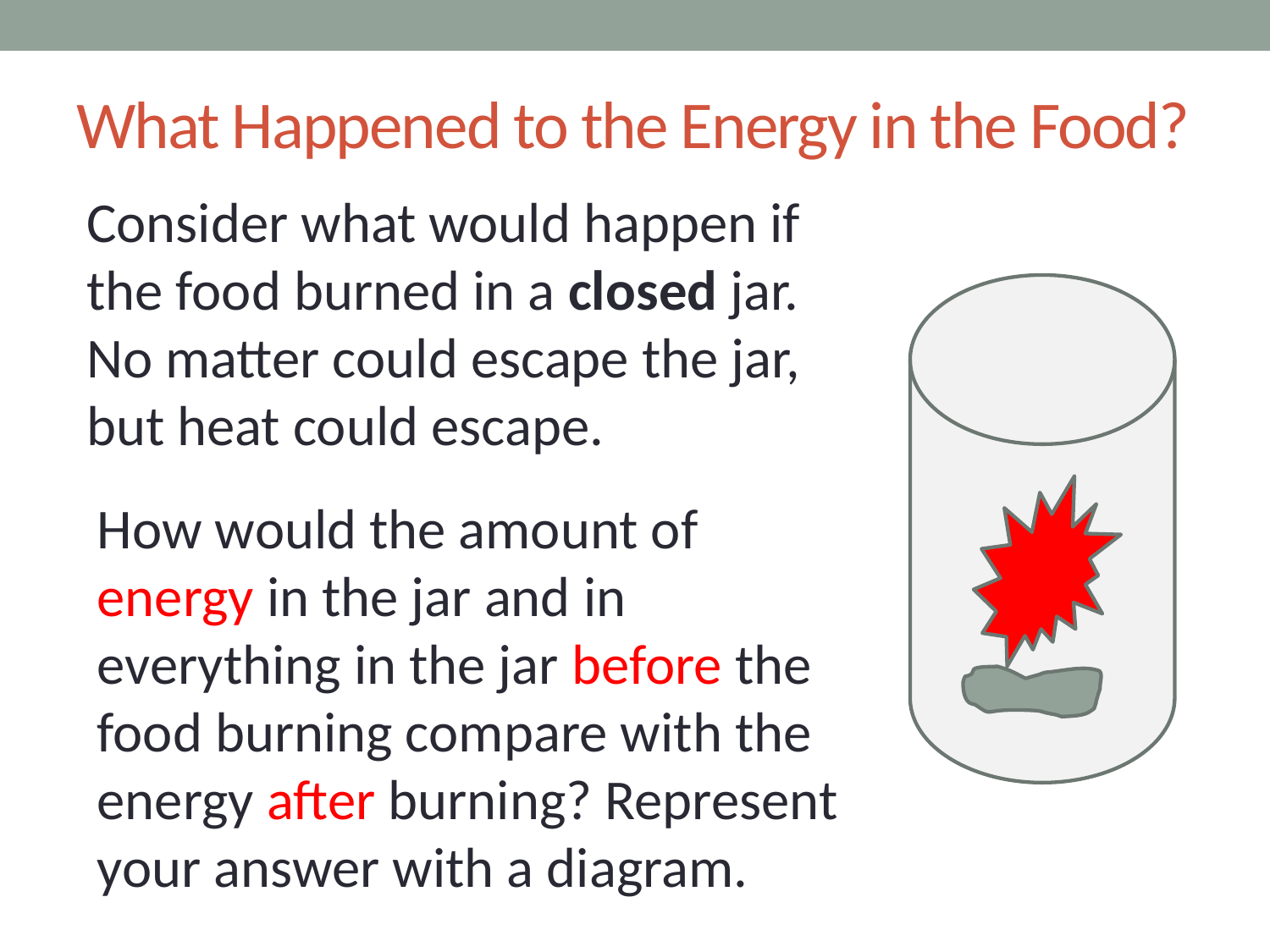

# What Happened to the Energy in the Food?
Consider what would happen if the food burned in a closed jar. No matter could escape the jar, but heat could escape.

How would the amount of energy in the jar and in everything in the jar before the food burning compare with the energy after burning? Represent your answer with a diagram.